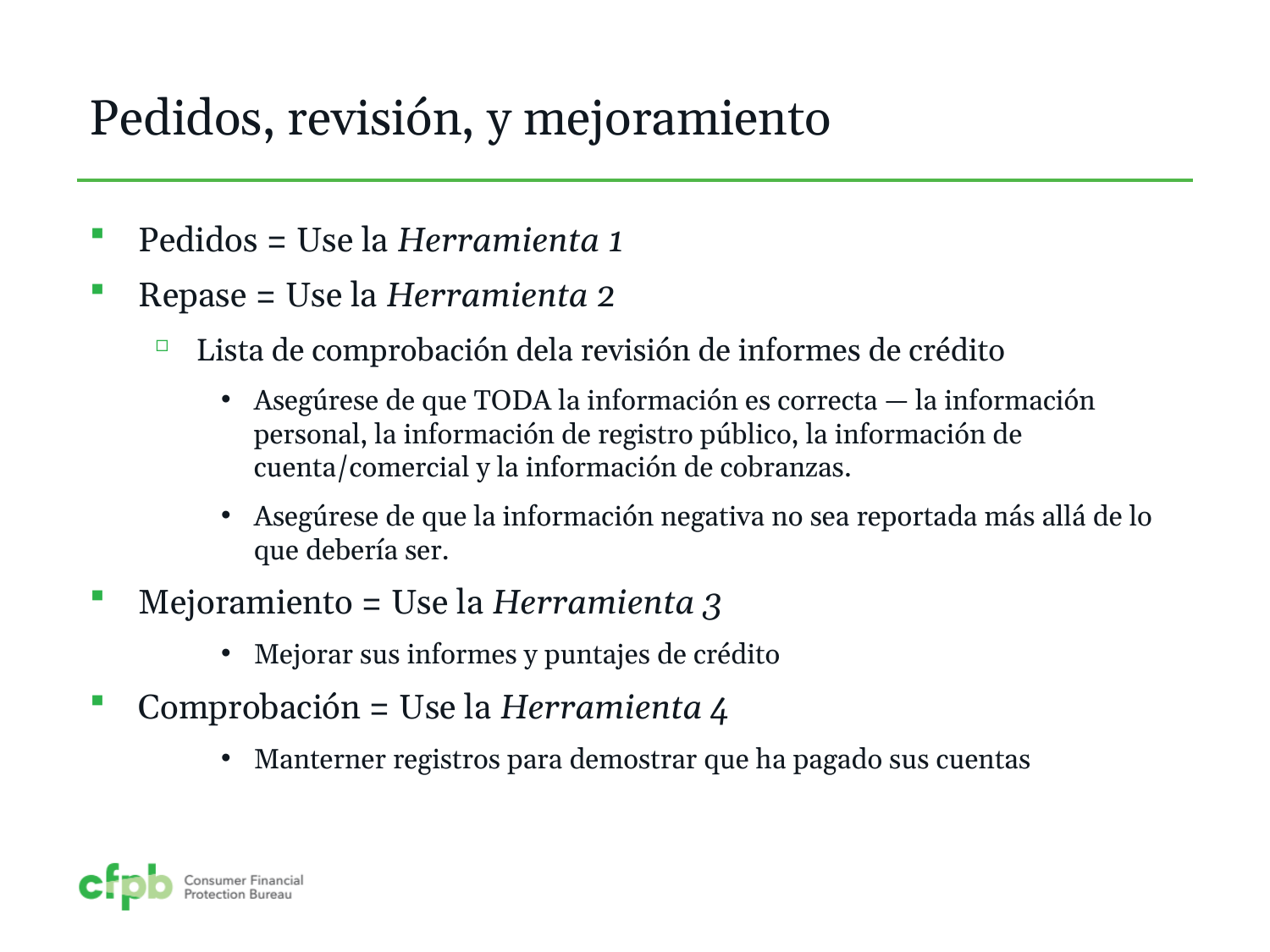

# Pedidos, revisión, y mejoramiento
Pedidos = Use la Herramienta 1
Repase = Use la Herramienta 2
Lista de comprobación dela revisión de informes de crédito
Asegúrese de que TODA la información es correcta — la información personal, la información de registro público, la información de cuenta/comercial y la información de cobranzas.
Asegúrese de que la información negativa no sea reportada más allá de lo que debería ser.
Mejoramiento = Use la Herramienta 3
Mejorar sus informes y puntajes de crédito
Comprobación = Use la Herramienta 4
Manterner registros para demostrar que ha pagado sus cuentas